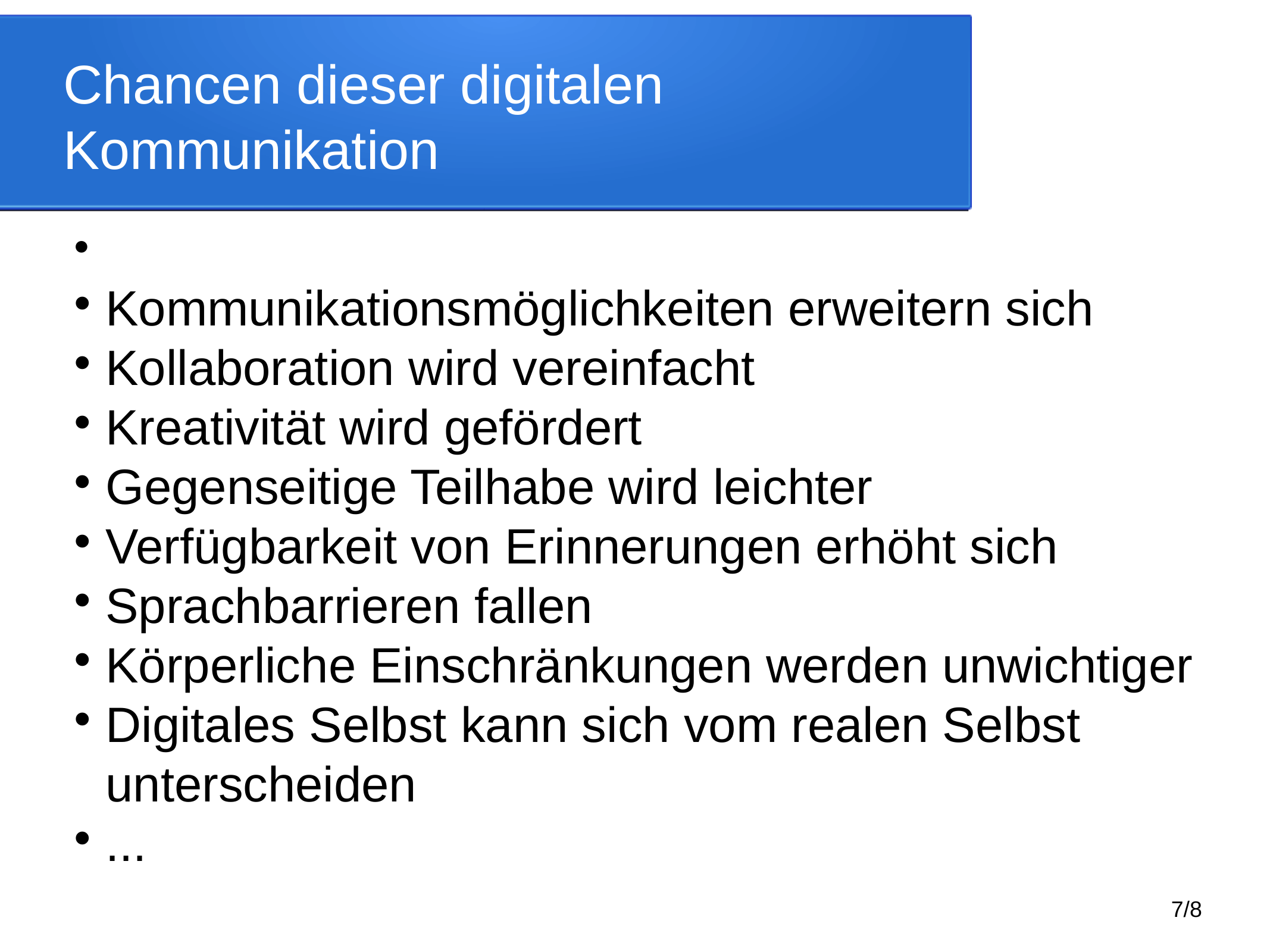

Chancen dieser digitalen Kommunikation

Kommunikationsmöglichkeiten erweitern sich
Kollaboration wird vereinfacht
Kreativität wird gefördert
Gegenseitige Teilhabe wird leichter
Verfügbarkeit von Erinnerungen erhöht sich
Sprachbarrieren fallen
Körperliche Einschränkungen werden unwichtiger
Digitales Selbst kann sich vom realen Selbst unterscheiden
...
7/8